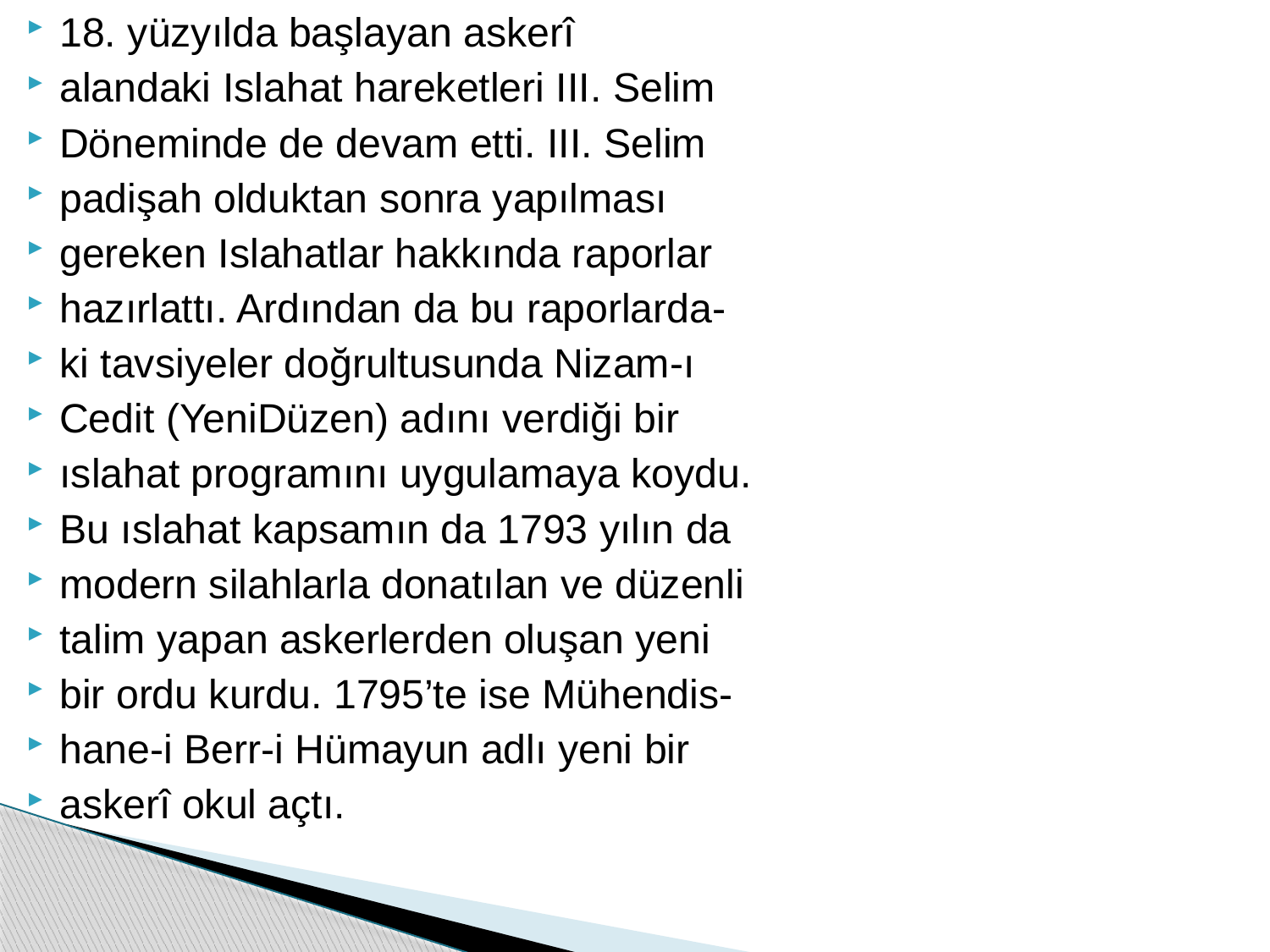

18. yüzyılda başlayan askerî
alandaki Islahat hareketleri III. Selim
Döneminde de devam etti. III. Selim
padişah olduktan sonra yapılması
gereken Islahatlar hakkında raporlar
hazırlattı. Ardından da bu raporlarda-
ki tavsiyeler doğrultusunda Nizam-ı
Cedit (YeniDüzen) adını verdiği bir
ıslahat programını uygulamaya koydu.
Bu ıslahat kapsamın da 1793 yılın da
modern silahlarla donatılan ve düzenli
talim yapan askerlerden oluşan yeni
bir ordu kurdu. 1795’te ise Mühendis-
hane-i Berr-i Hümayun adlı yeni bir
askerî okul açtı.